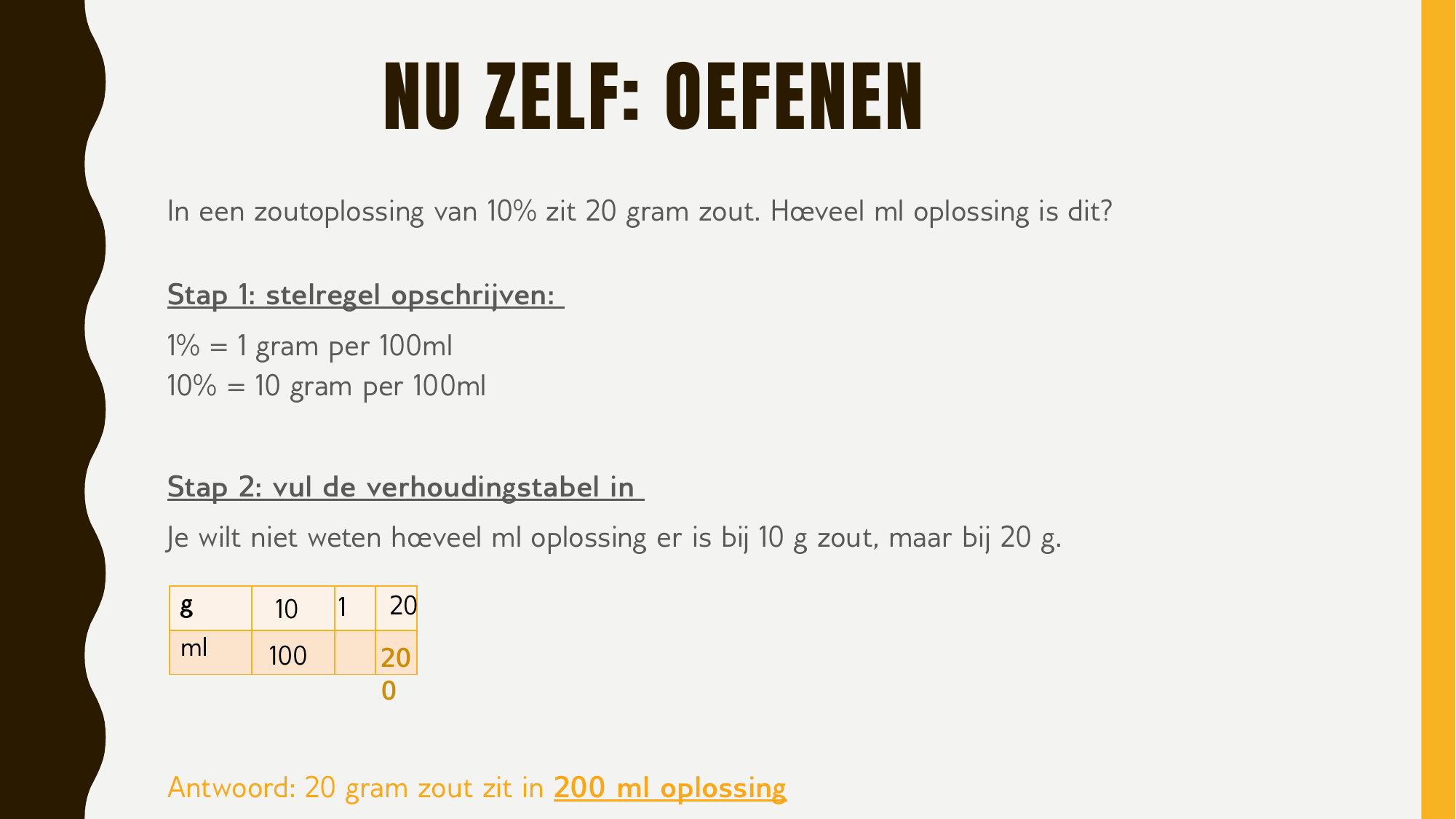

# Nu zelf: oefenen
In een zoutoplossing van 10% zit 20 gram zout. Hoeveel ml oplossing is dit?

Stap 1: stelregel opschrijven:
1% = 1 gram per 100ml
10% = 10 gram per 100ml

Stap 2: vul de verhoudingstabel in
Je wilt niet weten hoeveel ml oplossing er is bij 10 g zout, maar bij 20 g.

20
1
| g |  |  |  |
| --- | --- | --- | --- |
| ml |  |  |  |
10
100
200
Antwoord: 20 gram zout zit in 200 ml oplossing